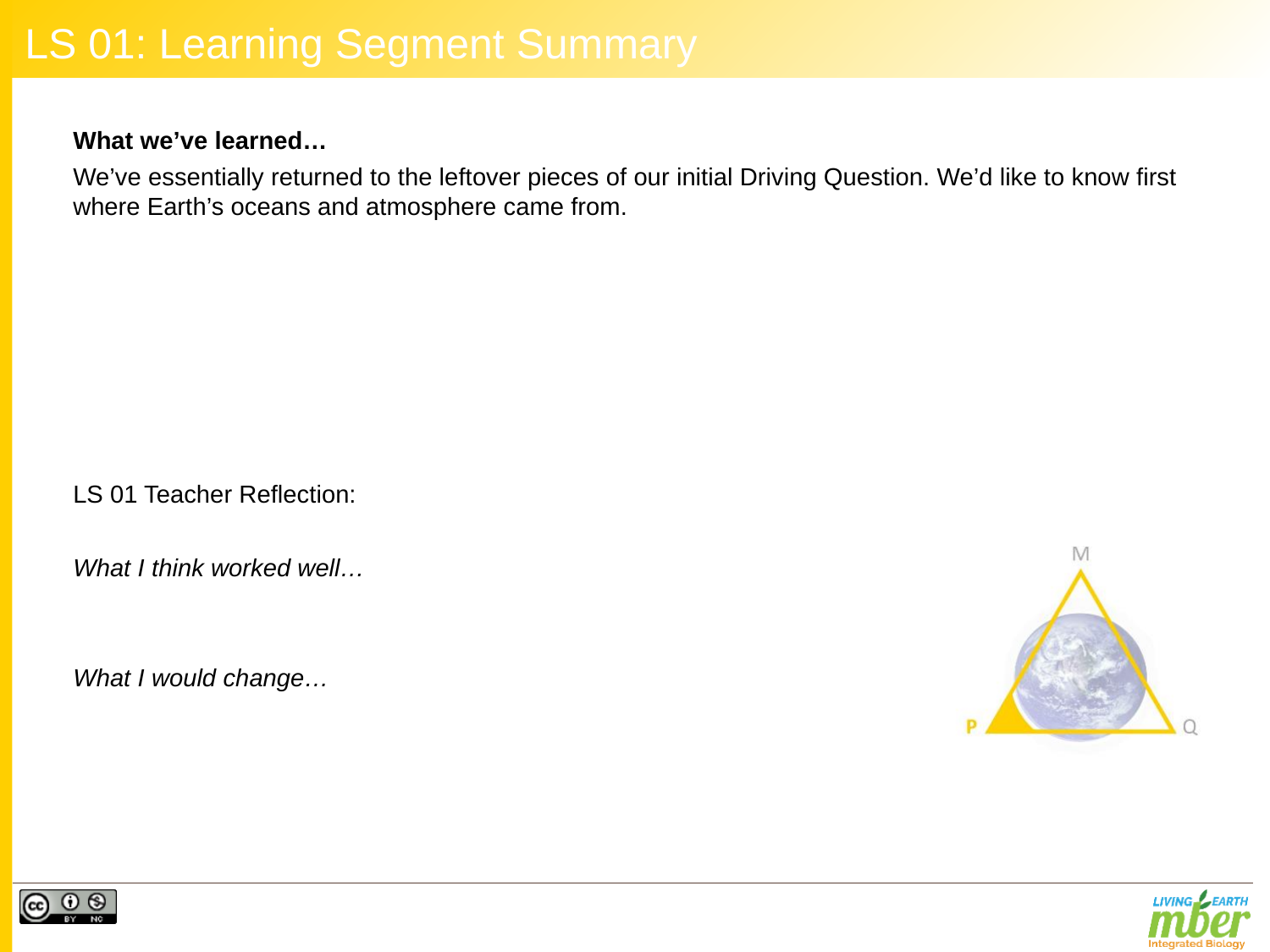

# LS 01: Learning Segment Summary
What we’ve learned…
We’ve essentially returned to the leftover pieces of our initial Driving Question. We’d like to know first where Earth’s oceans and atmosphere came from.

LS 01 Teacher Reflection:

What I think worked well…

What I would change…